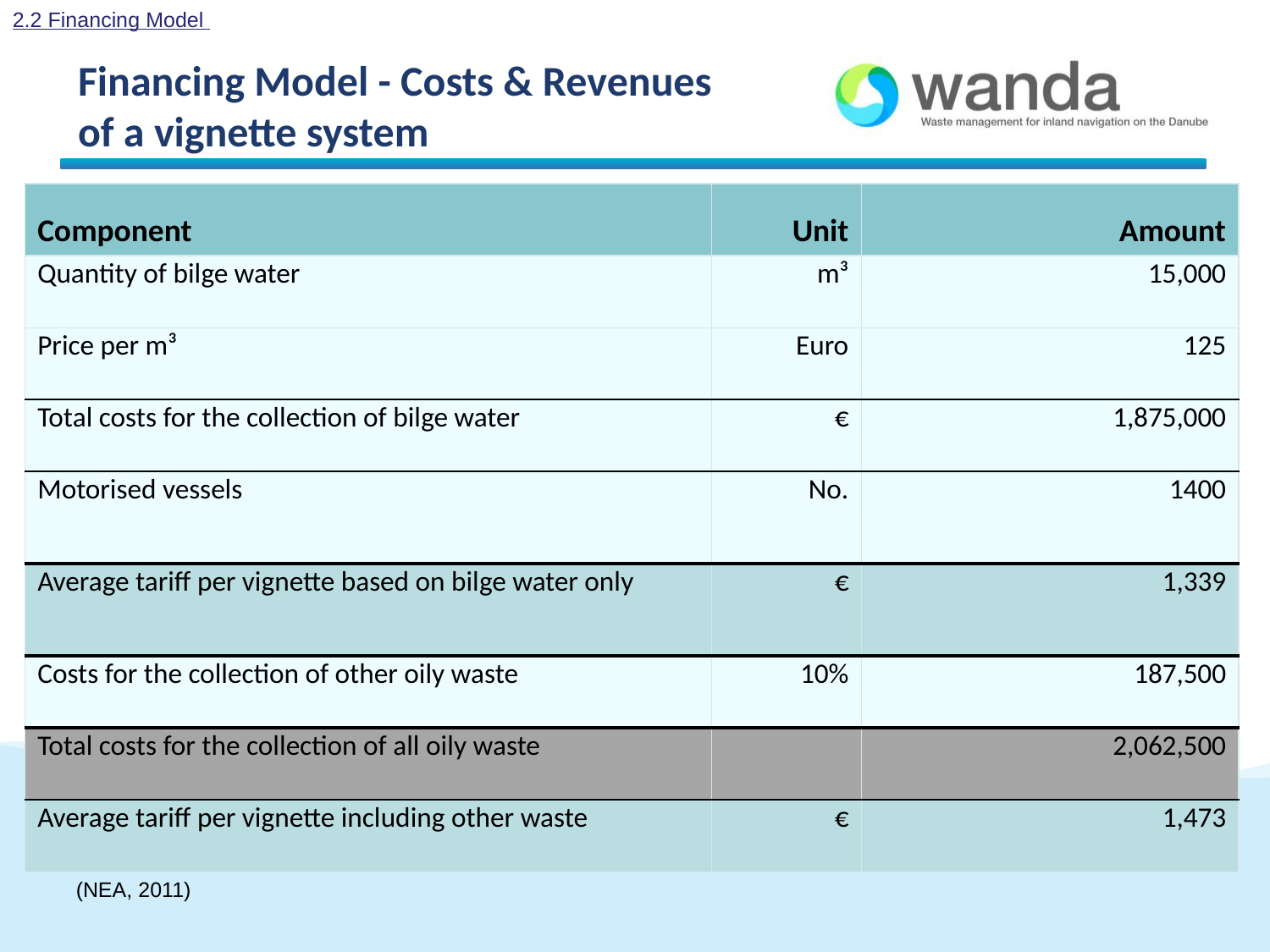

2.2 Financing Model
# Financing Model - Costs & Revenues of a vignette system
| Component | Unit | Amount |
| --- | --- | --- |
| Quantity of bilge water | m³ | 15,000 |
| Price per m³ | Euro | 125 |
| Total costs for the collection of bilge water | € | 1,875,000 |
| Motorised vessels | No. | 1400 |
| Average tariff per vignette based on bilge water only | € | 1,339 |
| Costs for the collection of other oily waste | 10% | 187,500 |
| Total costs for the collection of all oily waste |  | 2,062,500 |
| Average tariff per vignette including other waste | € | 1,473 |
(NEA, 2011)